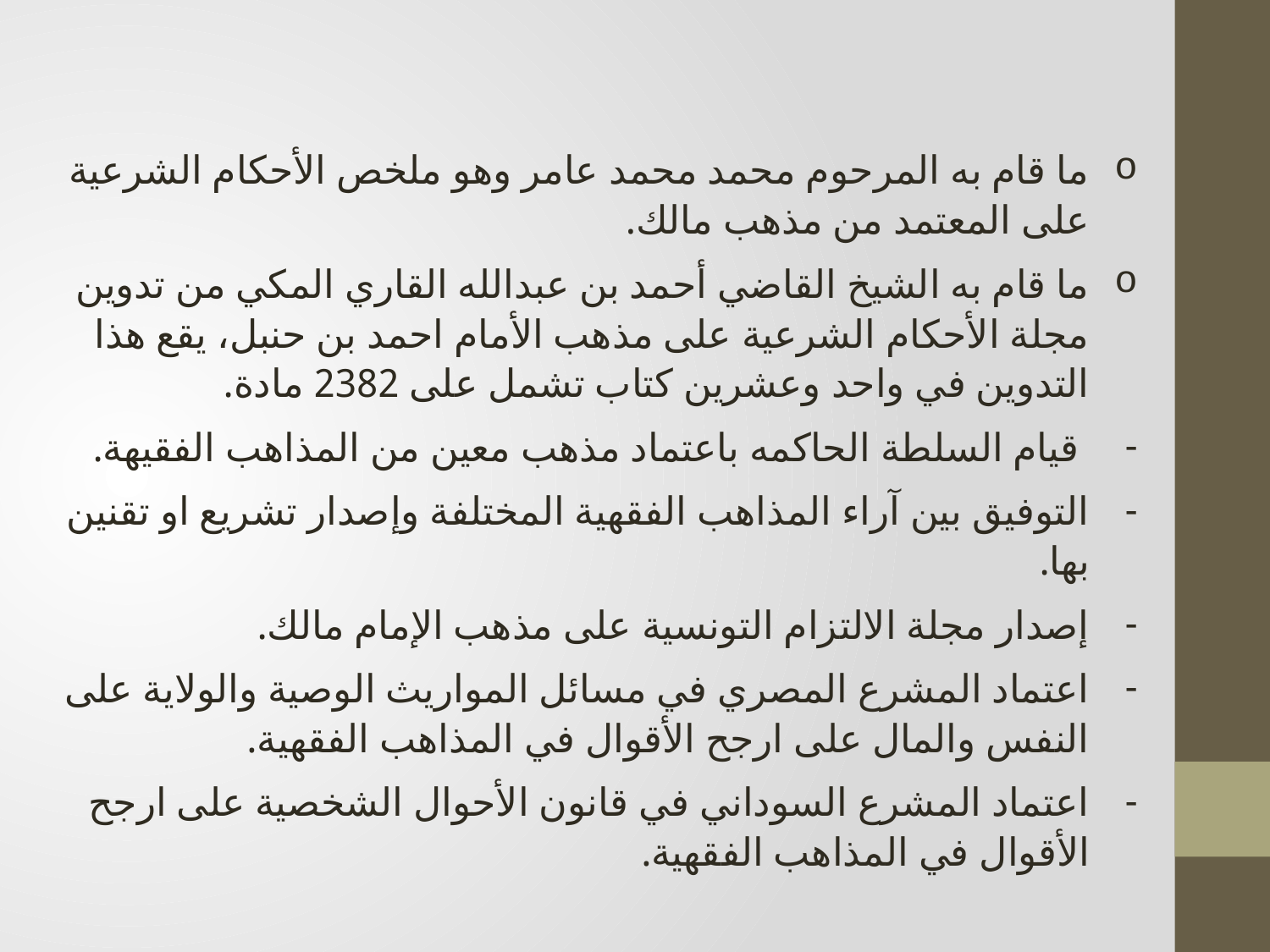

ما قام به المرحوم محمد محمد عامر وهو ملخص الأحكام الشرعية على المعتمد من مذهب مالك.
ما قام به الشيخ القاضي أحمد بن عبدالله القاري المكي من تدوين مجلة الأحكام الشرعية على مذهب الأمام احمد بن حنبل، يقع هذا التدوين في واحد وعشرين كتاب تشمل على 2382 مادة.
 قيام السلطة الحاكمه باعتماد مذهب معين من المذاهب الفقيهة.
التوفيق بين آراء المذاهب الفقهية المختلفة وإصدار تشريع او تقنين بها.
إصدار مجلة الالتزام التونسية على مذهب الإمام مالك.
اعتماد المشرع المصري في مسائل المواريث الوصية والولاية على النفس والمال على ارجح الأقوال في المذاهب الفقهية.
اعتماد المشرع السوداني في قانون الأحوال الشخصية على ارجح الأقوال في المذاهب الفقهية.